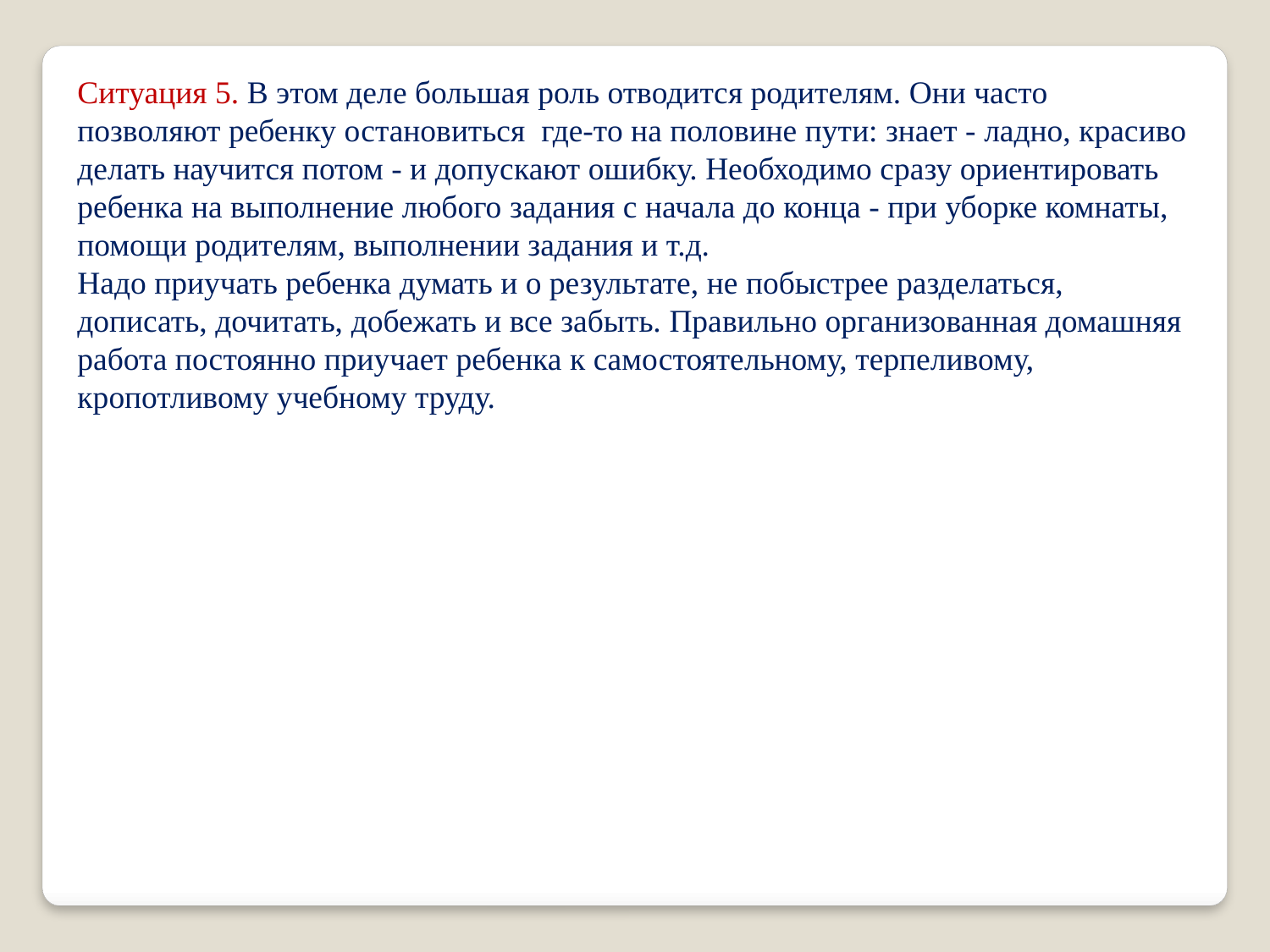

Ситуация 5. В этом деле большая роль отводится родителям. Они часто позволяют ребенку остановиться  где-то на половине пути: знает - ладно, красиво делать научится потом - и допускают ошибку. Необходимо сразу ориентировать ребенка на выполнение любого задания с начала до конца - при уборке комнаты, помощи родителям, выполнении задания и т.д.
Надо приучать ребенка думать и о результате, не побыстрее разделаться, дописать, дочитать, добежать и все забыть. Правильно организованная домашняя работа постоянно приучает ребенка к самостоятельному, терпеливому, кропотливому учебному труду.